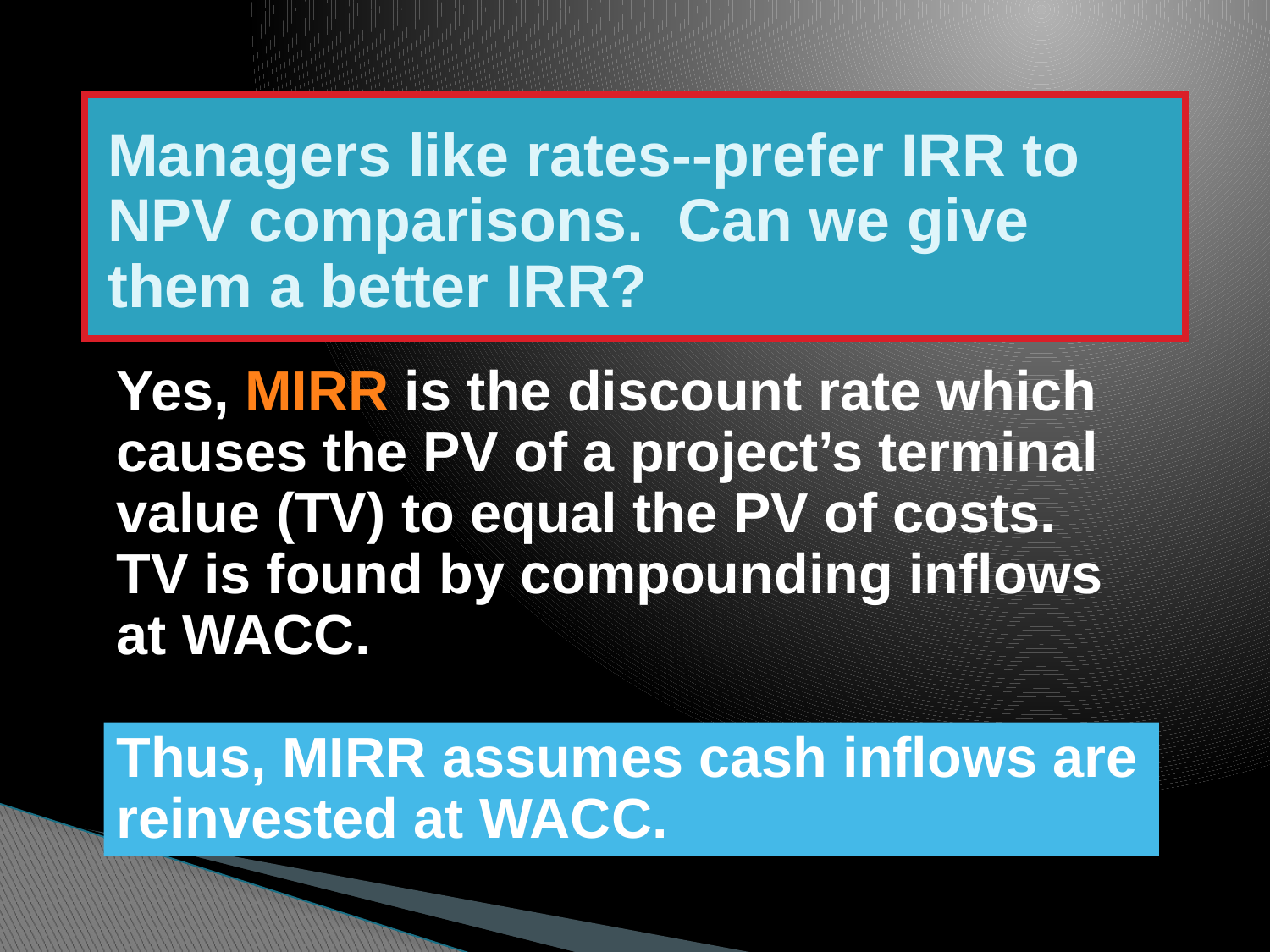

# Managers like rates--prefer IRR to NPV comparisons.  Can we give them a better IRR?
Yes, MIRR is the discount rate which
causes the PV of a project’s terminal
value (TV) to equal the PV of costs.
TV is found by compounding inflows
at WACC.
Thus, MIRR assumes cash inflows are reinvested at WACC.